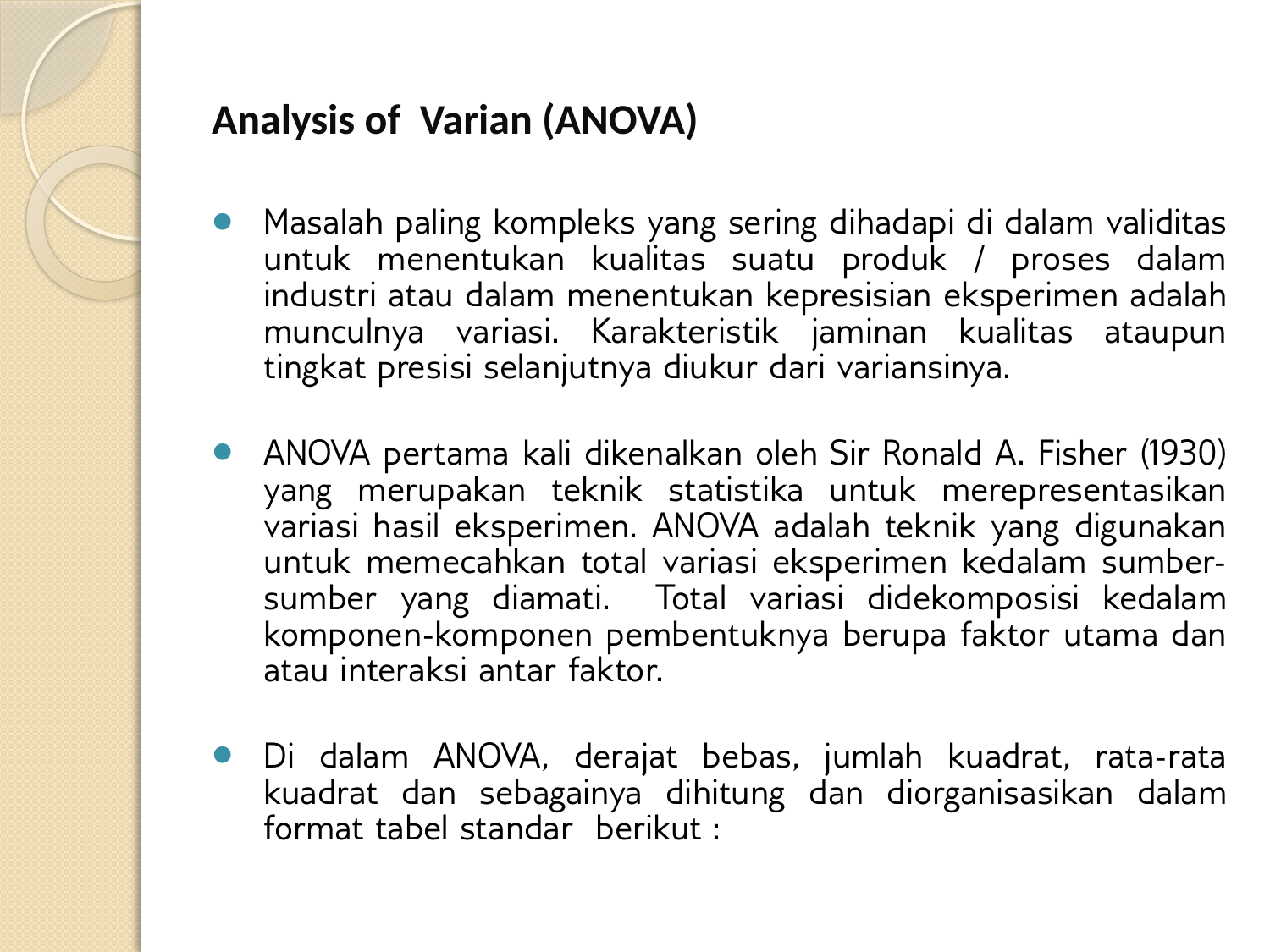

# Analysis of  Varian (ANOVA)
Masalah paling kompleks yang sering dihadapi di dalam validitas untuk menentukan kualitas suatu produk / proses dalam industri atau dalam menentukan kepresisian eksperimen adalah munculnya variasi. Karakteristik jaminan kualitas ataupun tingkat presisi selanjutnya diukur dari variansinya.

ANOVA pertama kali dikenalkan oleh Sir Ronald A. Fisher (1930) yang merupakan teknik statistika untuk merepresentasikan variasi hasil eksperimen. ANOVA adalah teknik yang digunakan untuk memecahkan total variasi eksperimen kedalam sumber-sumber yang diamati.  Total variasi didekomposisi kedalam komponen-komponen pembentuknya berupa faktor utama dan atau interaksi antar faktor.

Di dalam ANOVA, derajat bebas, jumlah kuadrat, rata-rata kuadrat dan sebagainya dihitung dan diorganisasikan dalam format tabel standar  berikut :